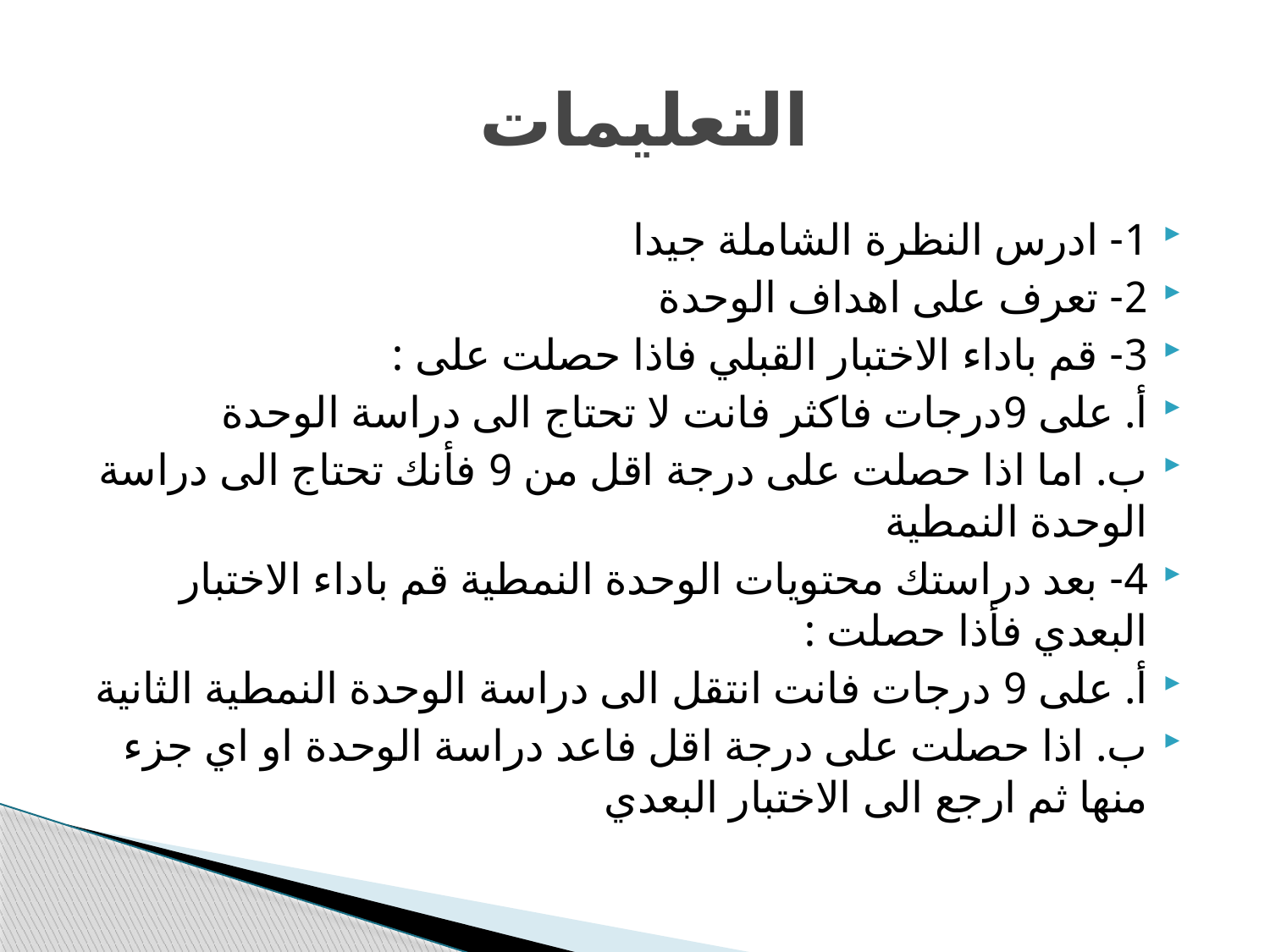

# التعليمات
1- ادرس النظرة الشاملة جيدا
2- تعرف على اهداف الوحدة
3- قم باداء الاختبار القبلي فاذا حصلت على :
أ. على 9درجات فاكثر فانت لا تحتاج الى دراسة الوحدة
ب. اما اذا حصلت على درجة اقل من 9 فأنك تحتاج الى دراسة الوحدة النمطية
4- بعد دراستك محتويات الوحدة النمطية قم باداء الاختبار البعدي فأذا حصلت :
أ. على 9 درجات فانت انتقل الى دراسة الوحدة النمطية الثانية
ب. اذا حصلت على درجة اقل فاعد دراسة الوحدة او اي جزء منها ثم ارجع الى الاختبار البعدي